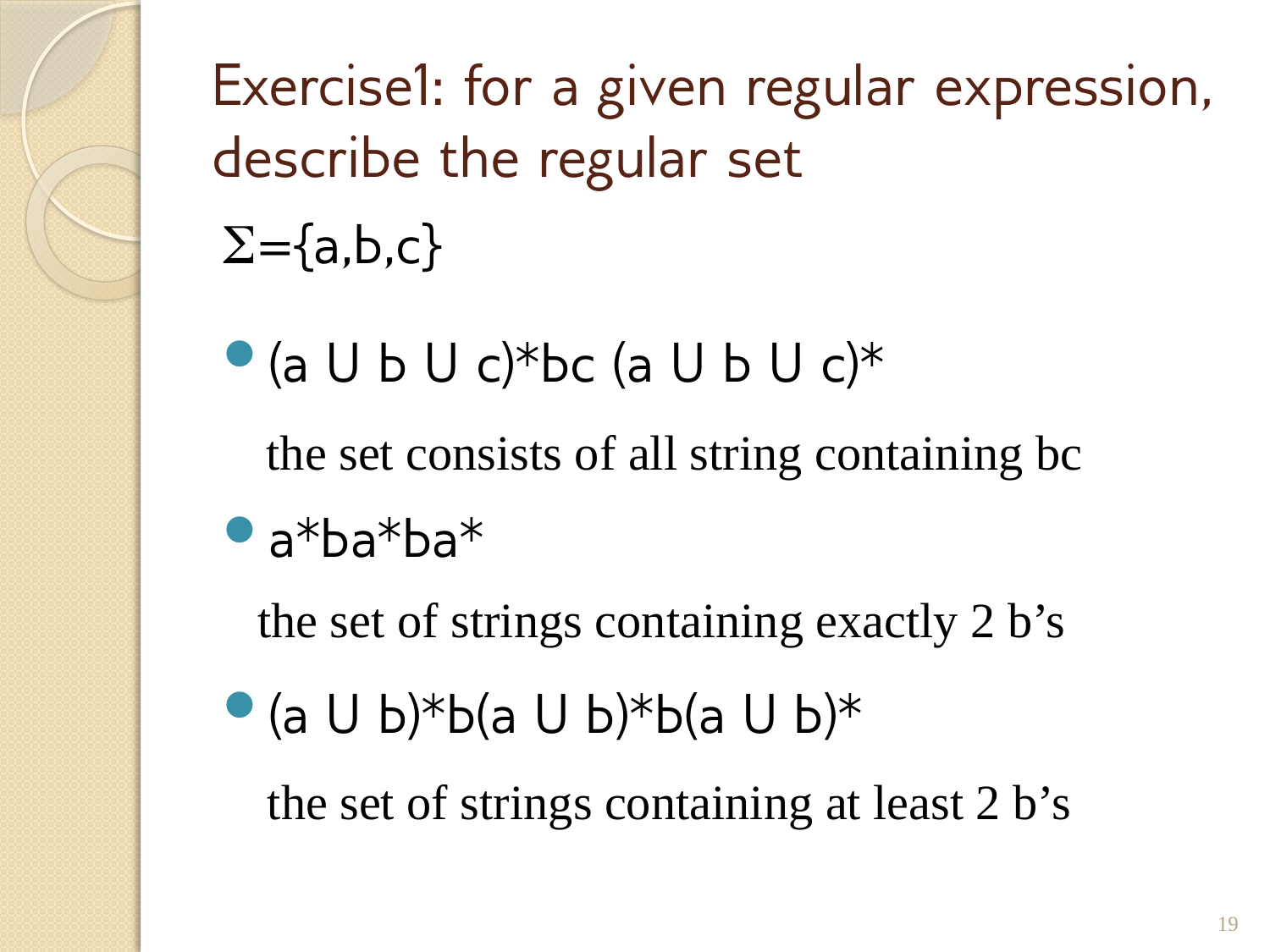

# Exercise1: for a given regular expression, describe the regular set
Σ={a,b,c}

(a U b U c)*bc (a U b U c)*

a*ba*ba*

(a U b)*b(a U b)*b(a U b)*

the set consists of all string containing bc
the set of strings containing exactly 2 b’s
the set of strings containing at least 2 b’s
19